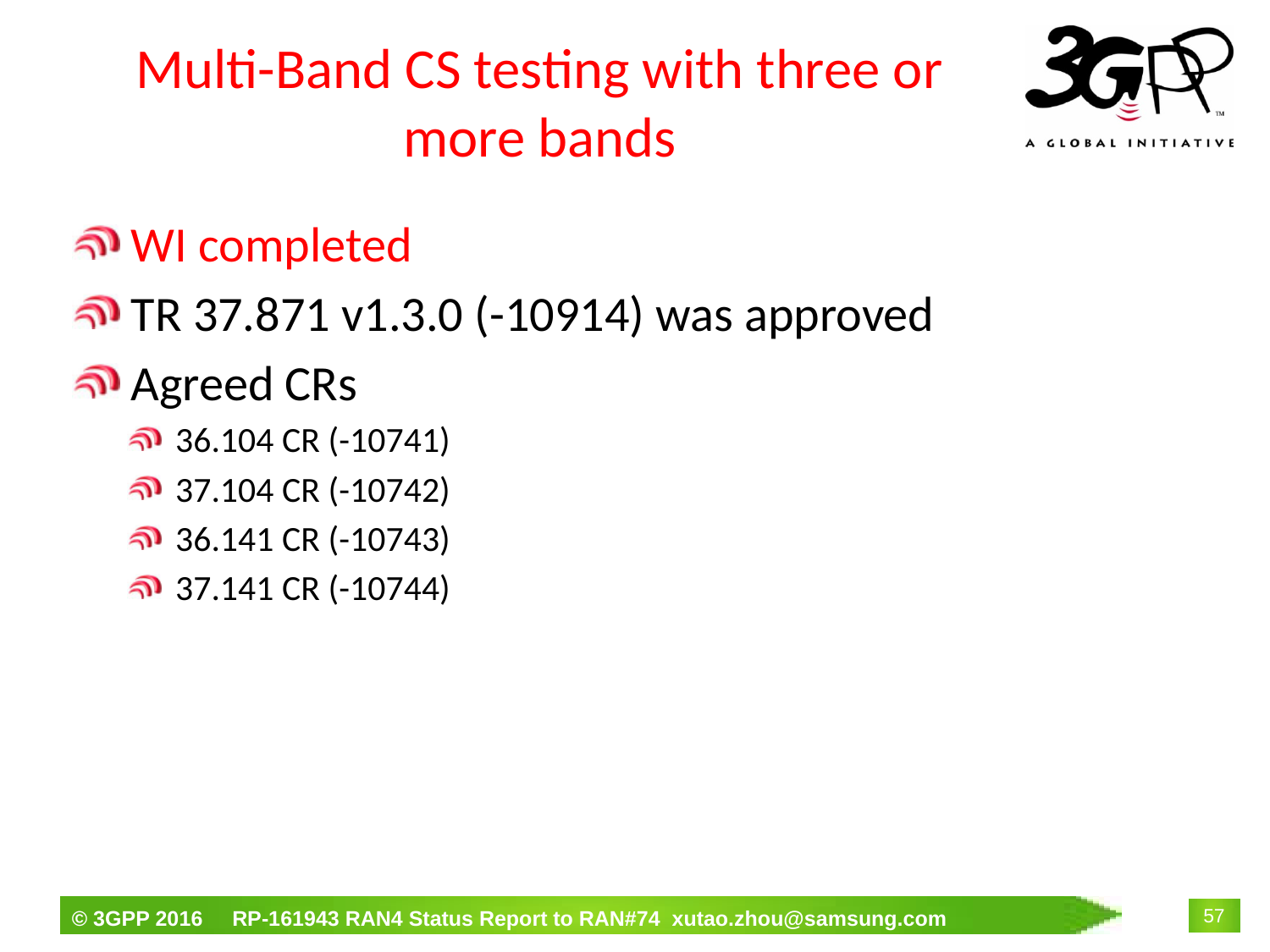

# Multi-Band CS testing with three or more bands
 WI completed
 TR 37.871 v1.3.0 (-10914) was approved
 Agreed CRs
36.104 CR (-10741)
37.104 CR (-10742)
36.141 CR (-10743)
37.141 CR (-10744)